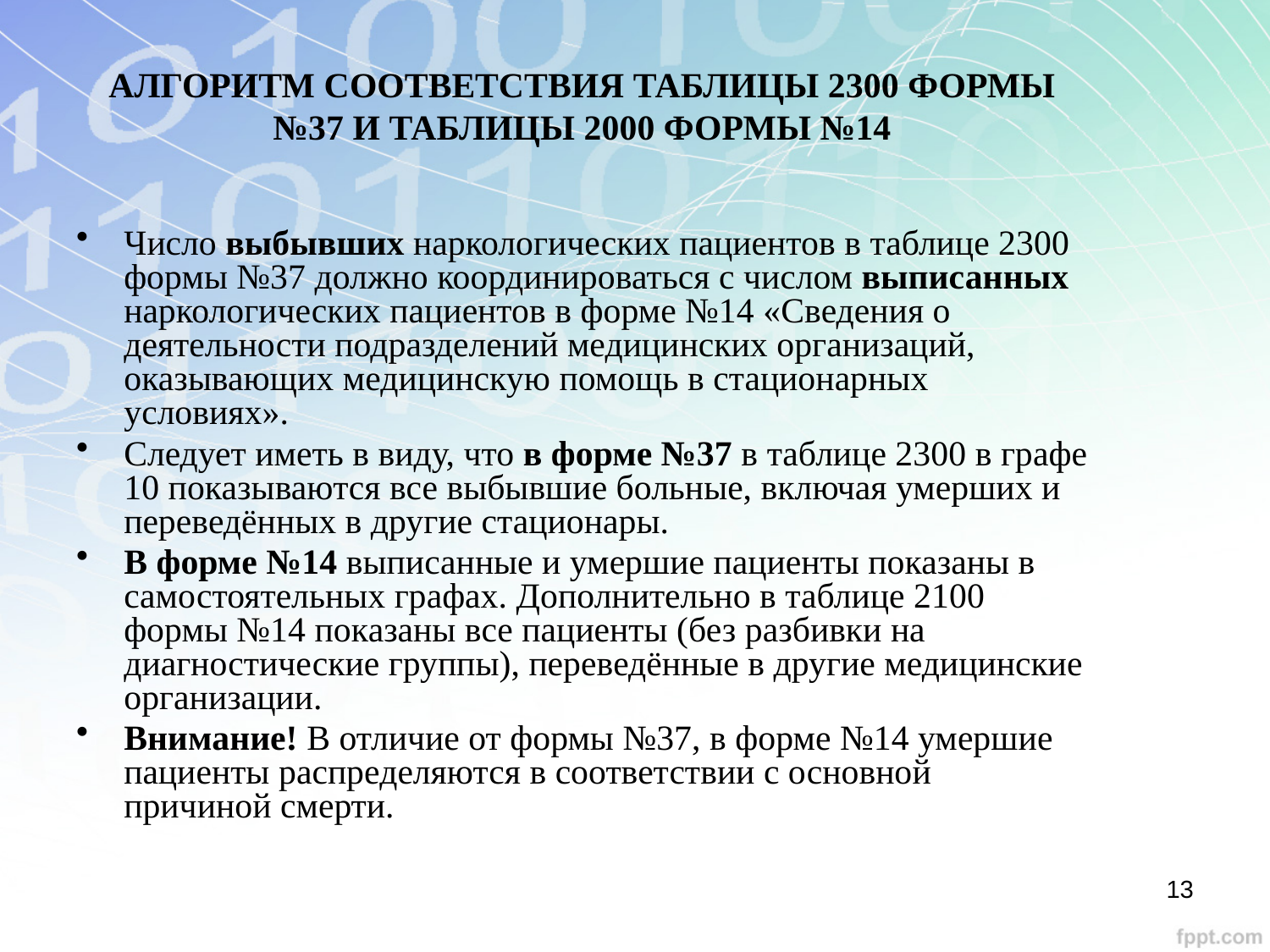

# АЛГОРИТМ СООТВЕТСТВИЯ ТАБЛИЦЫ 2300 ФОРМЫ №37 И ТАБЛИЦЫ 2000 ФОРМЫ №14
Число выбывших наркологических пациентов в таблице 2300 формы №37 должно координироваться с числом выписанных наркологических пациентов в форме №14 «Сведения о деятельности подразделений медицинских организаций, оказывающих медицинскую помощь в стационарных условиях».
Следует иметь в виду, что в форме №37 в таблице 2300 в графе 10 показываются все выбывшие больные, включая умерших и переведённых в другие стационары.
В форме №14 выписанные и умершие пациенты показаны в самостоятельных графах. Дополнительно в таблице 2100 формы №14 показаны все пациенты (без разбивки на диагностические группы), переведённые в другие медицинские организации.
Внимание! В отличие от формы №37, в форме №14 умершие пациенты распределяются в соответствии с основной причиной смерти.

13
13
13